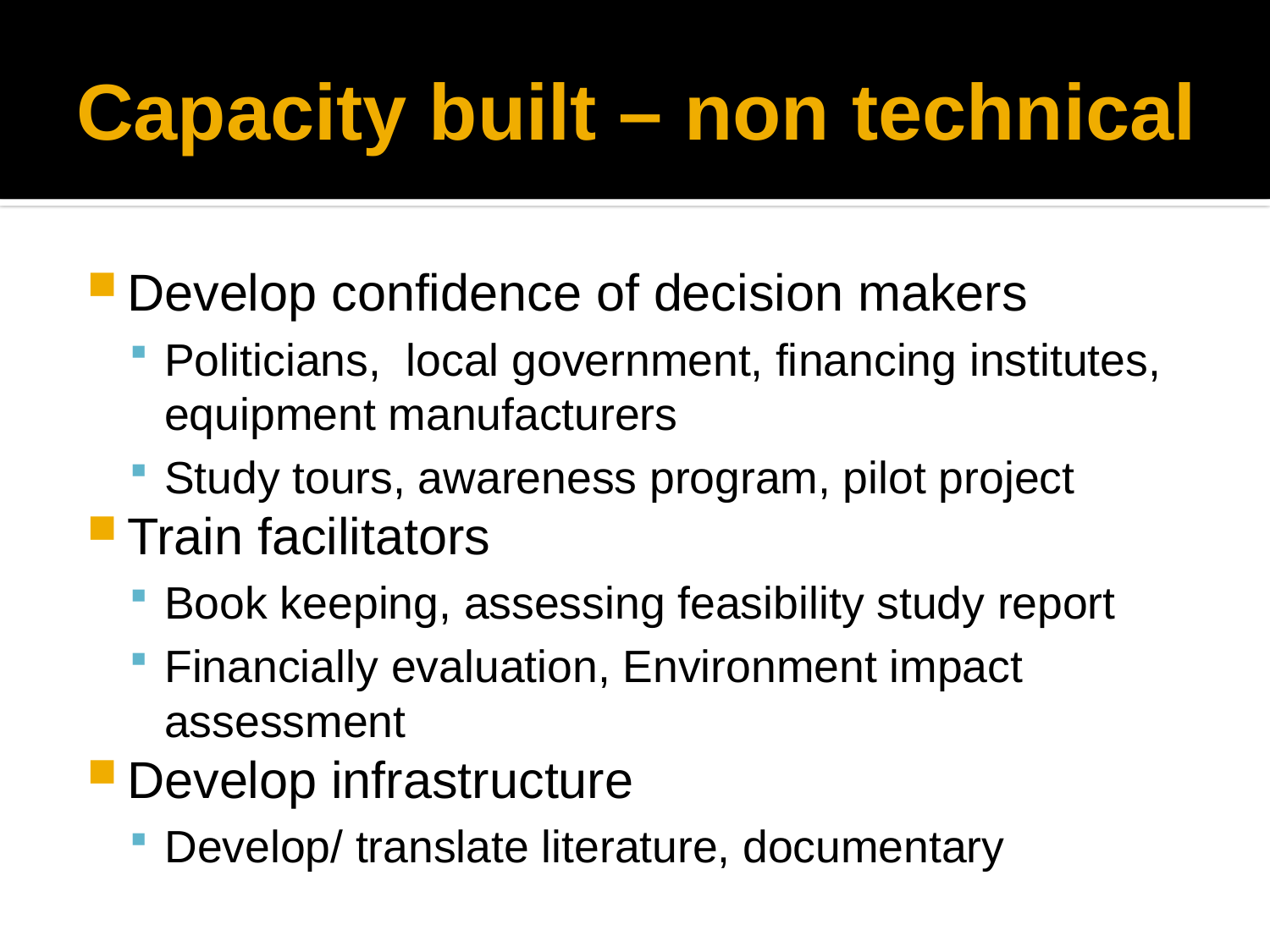

# Capacity built – non technical
Develop confidence of decision makers
Politicians,  local government, financing institutes, equipment manufacturers
Study tours, awareness program, pilot project
Train facilitators
Book keeping, assessing feasibility study report
Financially evaluation, Environment impact assessment
Develop infrastructure
Develop/ translate literature, documentary